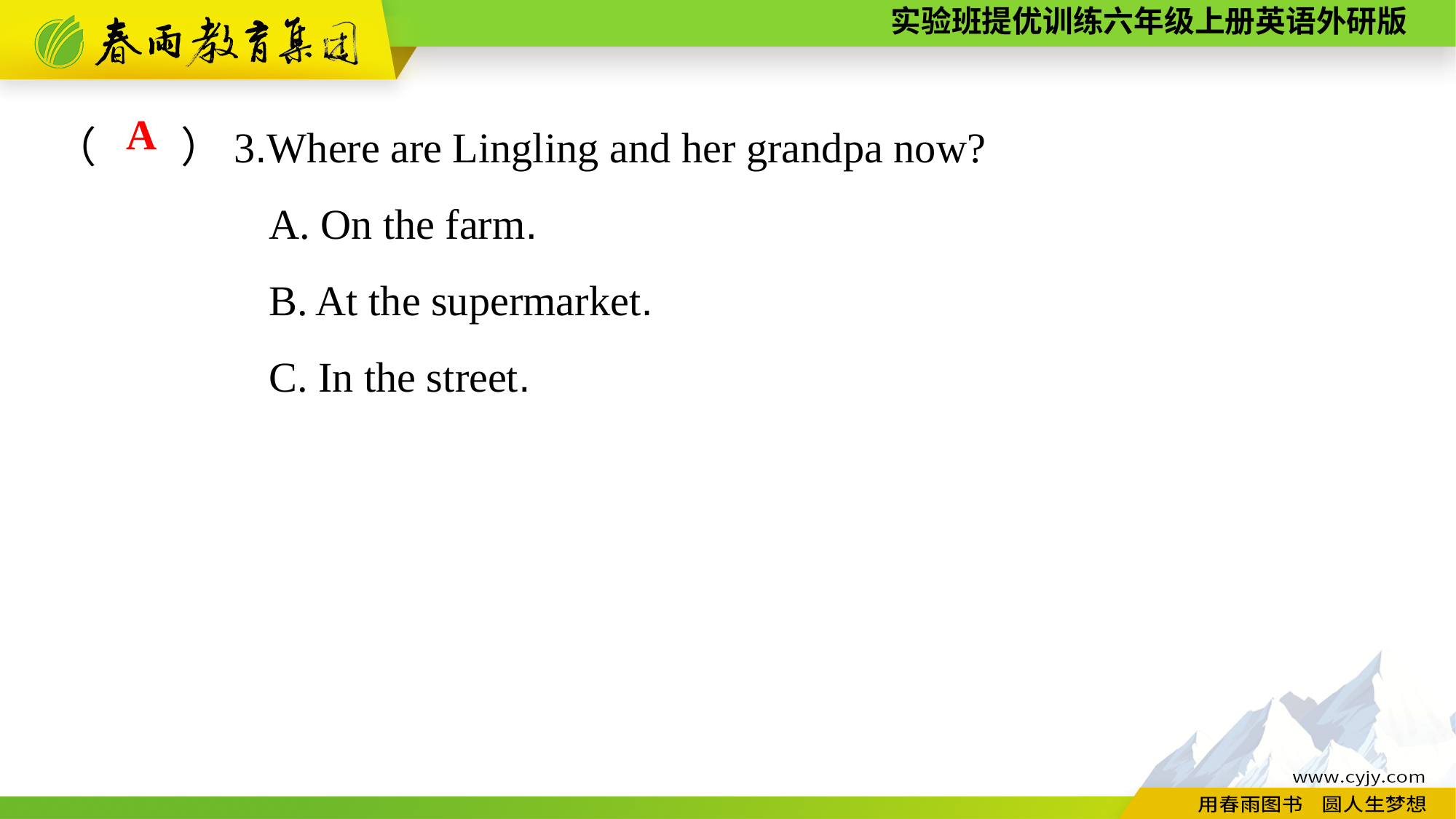

（　　）3.Where are Lingling and her grandpa now?
A. On the farm.
B. At the supermarket.
C. In the street.
A